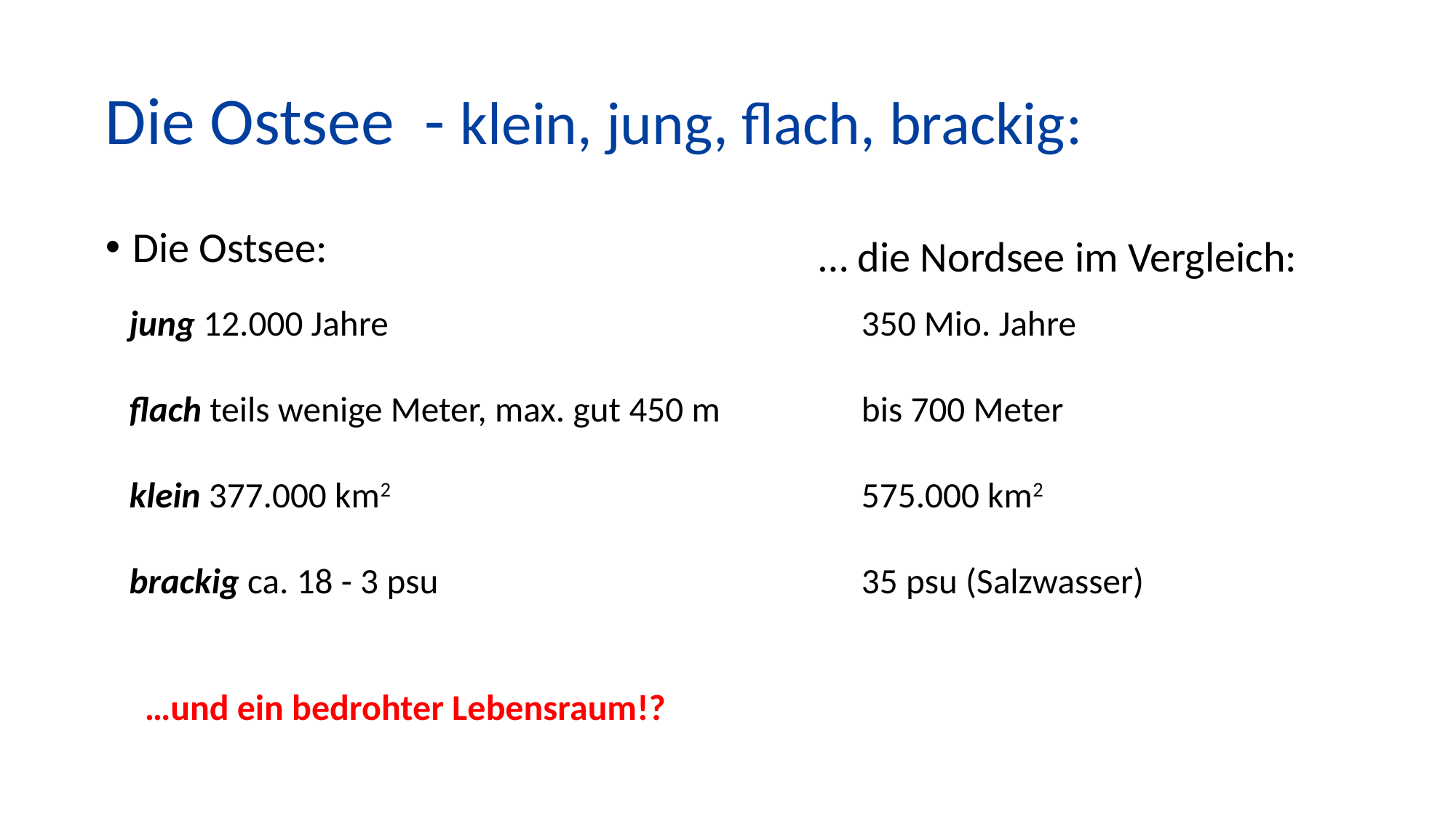

# Die Ostsee  - klein, jung, flach, brackig:
Die Ostsee:
… die Nordsee im Vergleich:
jung 12.000 Jahre

flach teils wenige Meter, max. gut 450 m

klein 377.000 km2

brackig ca. 18 - 3 psu
350 Mio. Jahre

bis 700 Meter

575.000 km2

35 psu (Salzwasser)
…und ein bedrohter Lebensraum!?